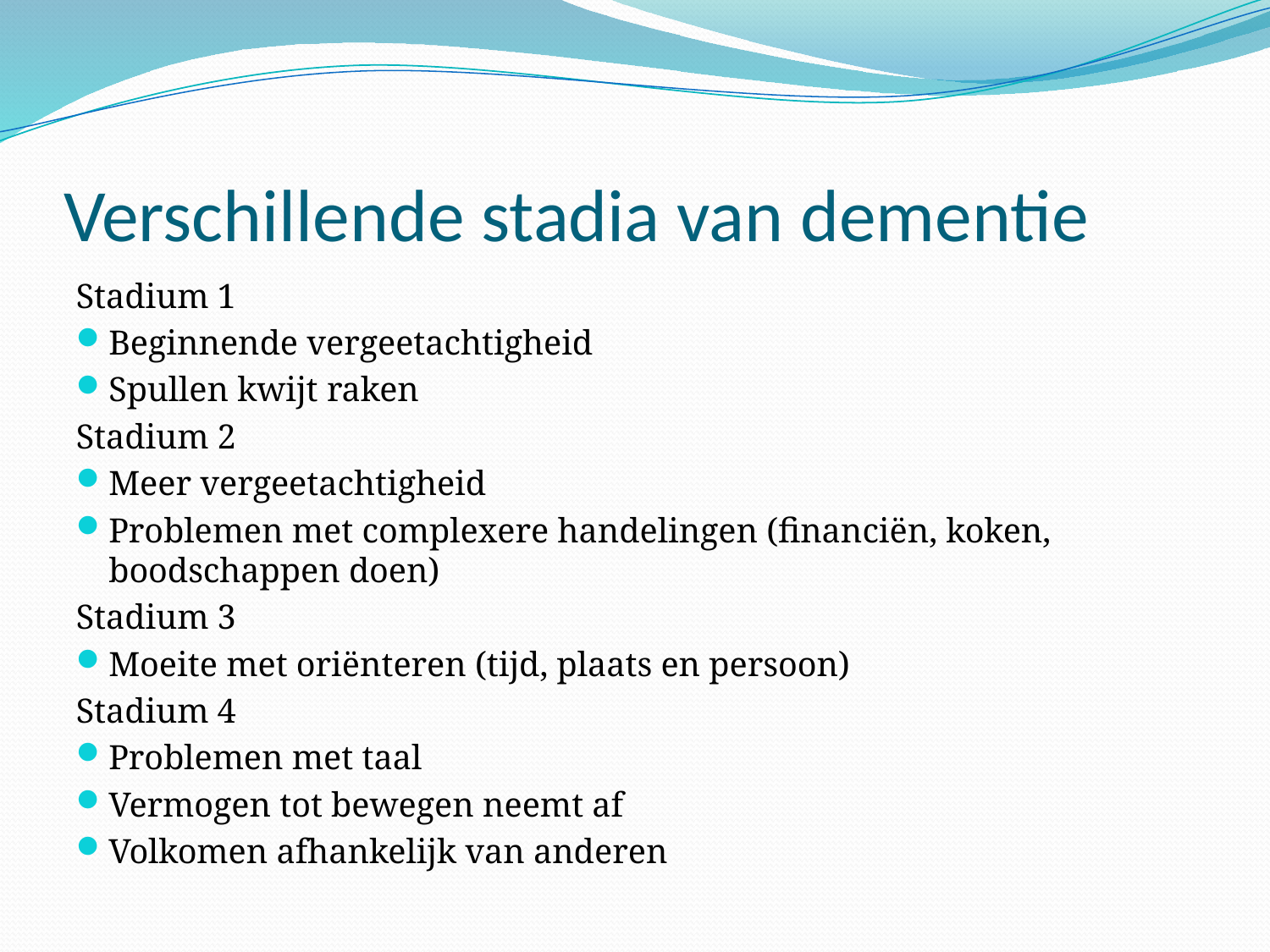

# Verschillende stadia van dementie
Stadium 1
Beginnende vergeetachtigheid
Spullen kwijt raken
Stadium 2
Meer vergeetachtigheid
Problemen met complexere handelingen (financiën, koken, boodschappen doen)
Stadium 3
Moeite met oriënteren (tijd, plaats en persoon)
Stadium 4
Problemen met taal
Vermogen tot bewegen neemt af
Volkomen afhankelijk van anderen